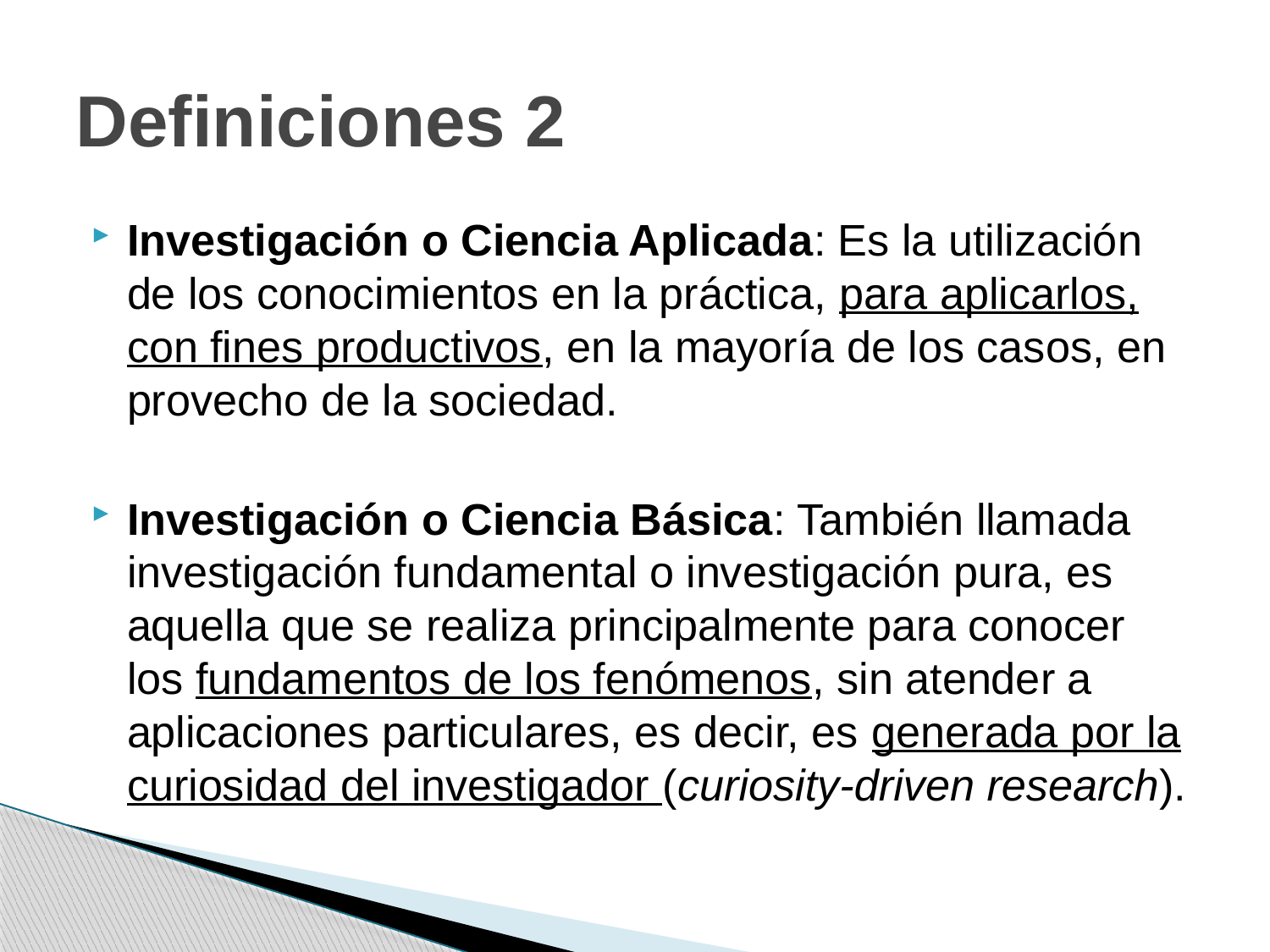

# Definiciones 2
Investigación o Ciencia Aplicada: Es la utilización de los conocimientos en la práctica, para aplicarlos, con fines productivos, en la mayoría de los casos, en provecho de la sociedad.

Investigación o Ciencia Básica: También llamada investigación fundamental o investigación pura, es aquella que se realiza principalmente para conocer los fundamentos de los fenómenos, sin atender a aplicaciones particulares, es decir, es generada por la curiosidad del investigador (curiosity-driven research).